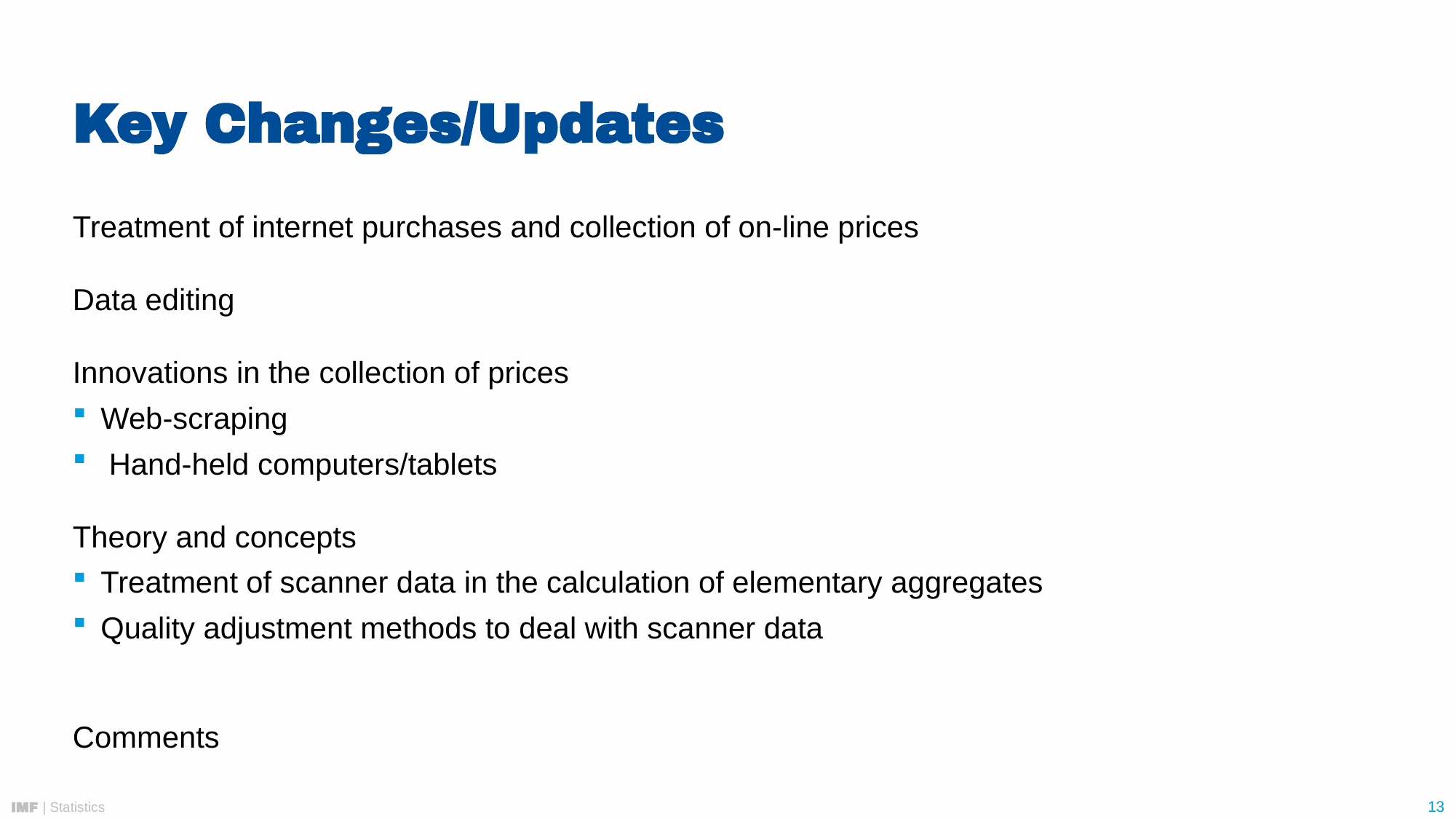

# Key Changes/Updates
Treatment of internet purchases and collection of on-line prices
Data editing
Innovations in the collection of prices
Web-scraping
 Hand-held computers/tablets
Theory and concepts
Treatment of scanner data in the calculation of elementary aggregates
Quality adjustment methods to deal with scanner data

Comments